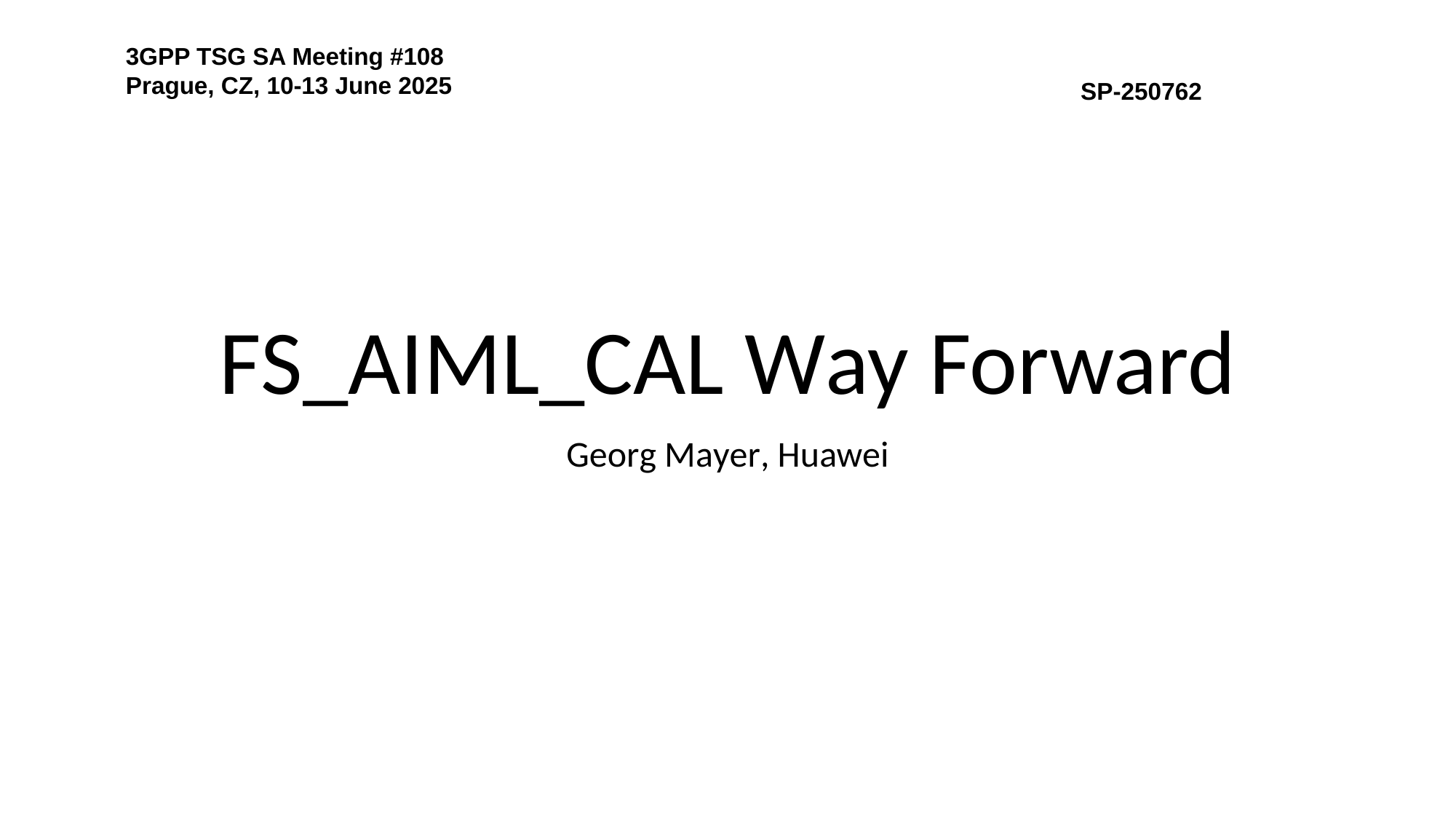

3GPP TSG SA Meeting #108
Prague, CZ, 10-13 June 2025
SP-250762
# FS_AIML_CAL Way Forward
Georg Mayer, Huawei